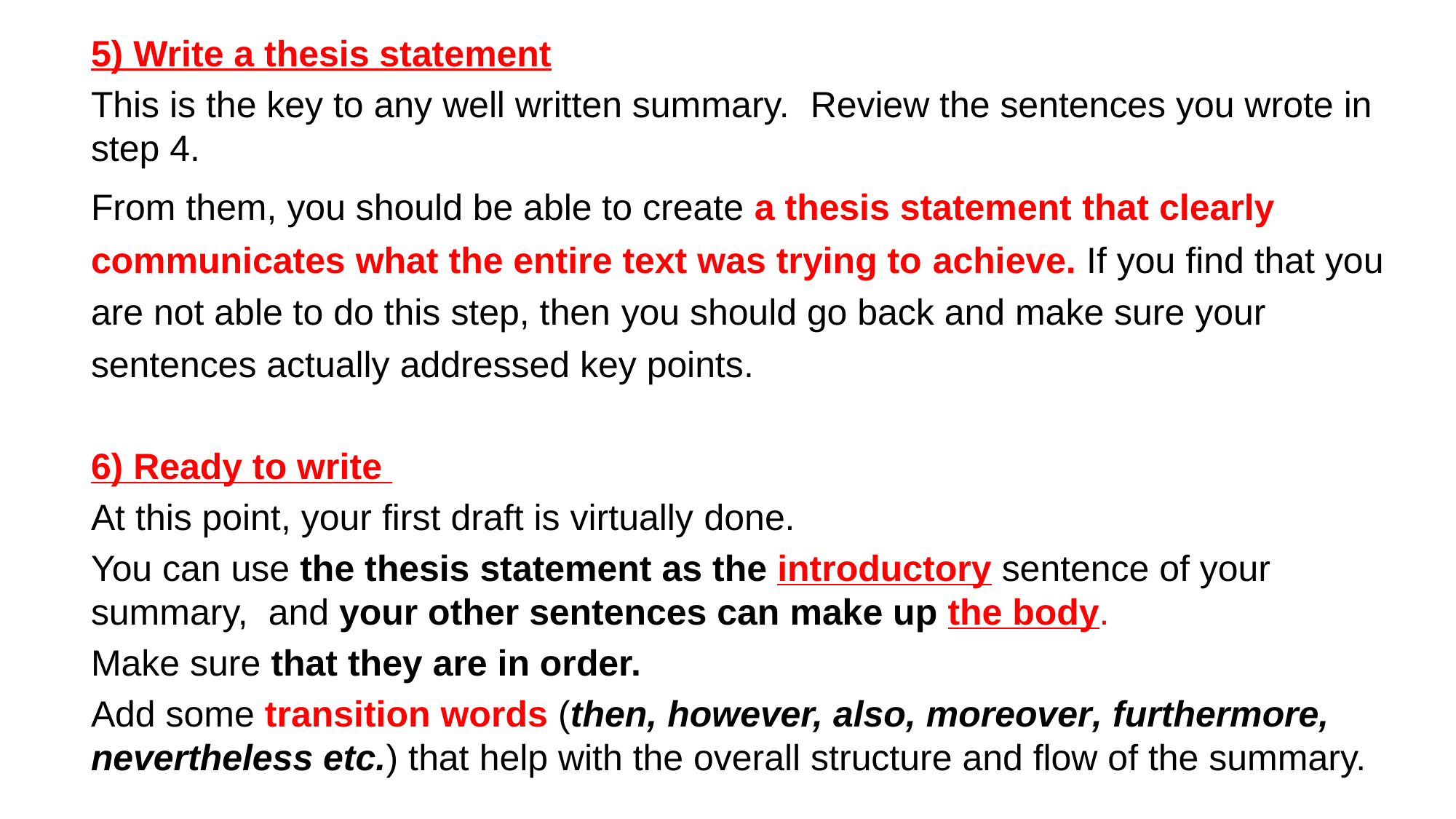

5) Write a thesis statement
This is the key to any well written summary.  Review the sentences you wrote in step 4.
From them, you should be able to create a thesis statement that clearly communicates what the entire text was trying to achieve. If you find that you are not able to do this step, then you should go back and make sure your sentences actually addressed key points.

6) Ready to write
At this point, your first draft is virtually done.
You can use the thesis statement as the introductory sentence of your summary,  and your other sentences can make up the body.
Make sure that they are in order.
Add some transition words (then, however, also, moreover, furthermore, nevertheless etc.) that help with the overall structure and flow of the summary.